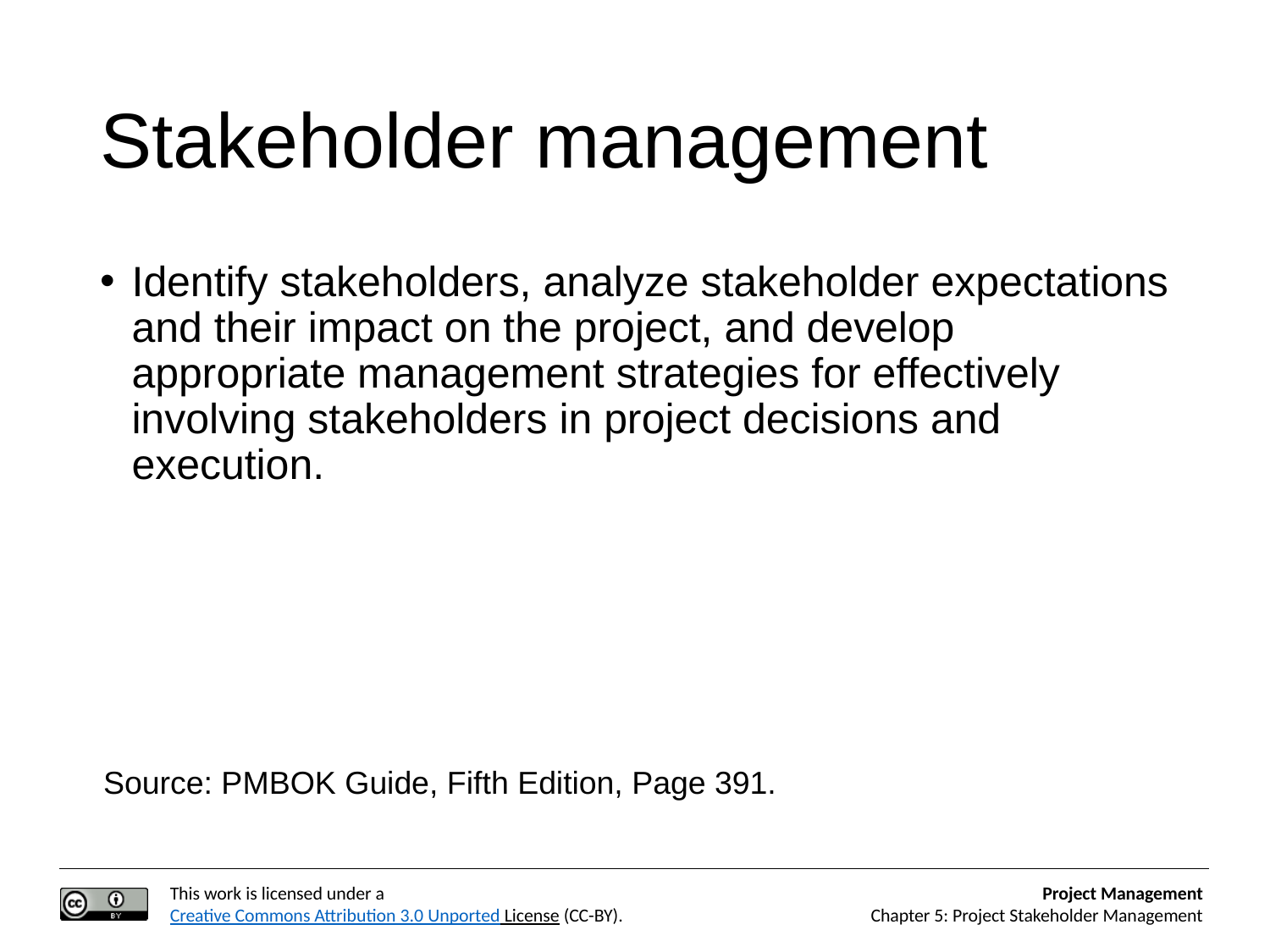

# Stakeholder management
Identify stakeholders, analyze stakeholder expectations and their impact on the project, and develop appropriate management strategies for effectively involving stakeholders in project decisions and execution.
Source: PMBOK Guide, Fifth Edition, Page 391.